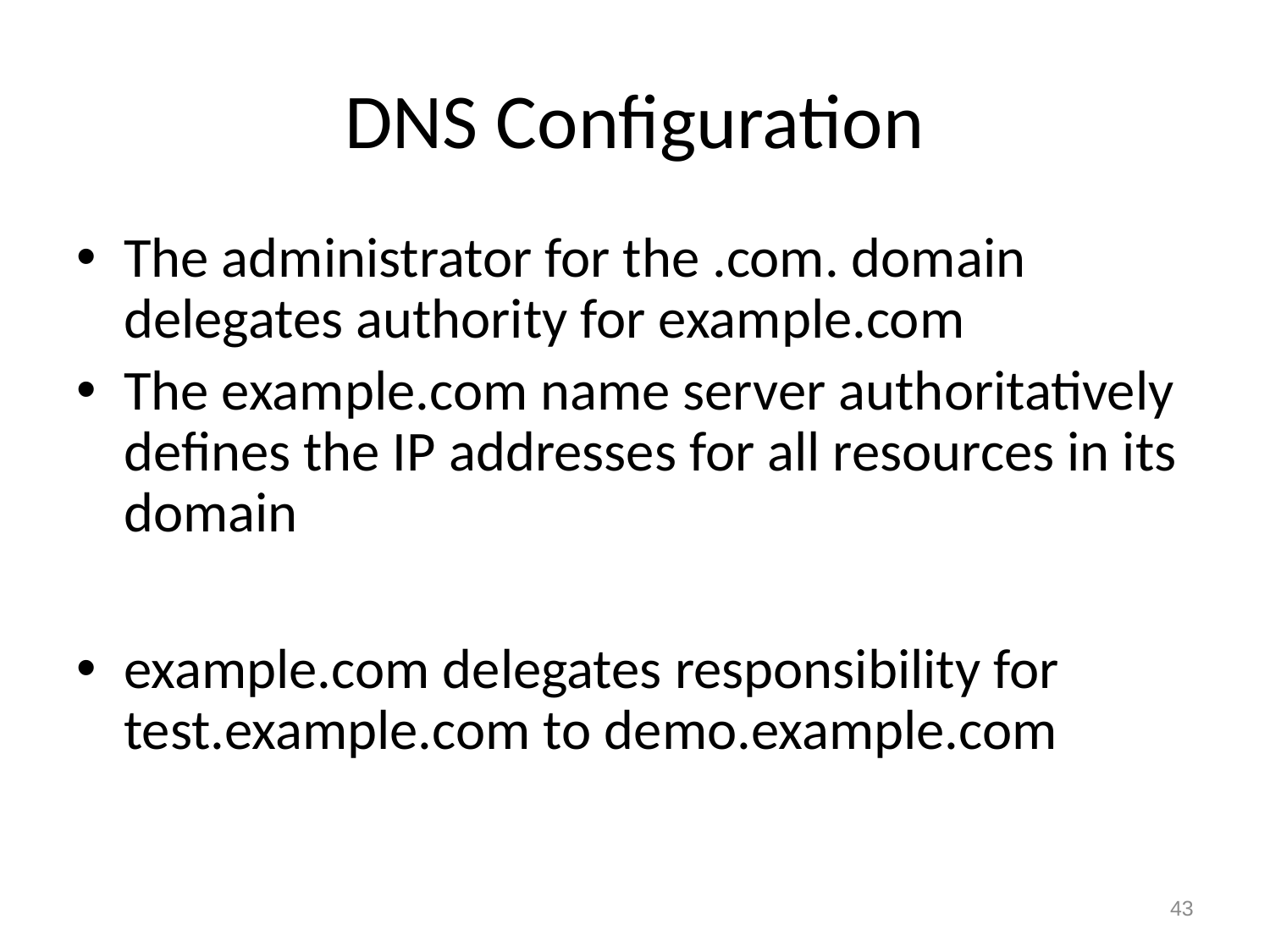

# DNS Configuration
The administrator for the .com. domain delegates authority for example.com
The example.com name server authoritatively defines the IP addresses for all resources in its domain

example.com delegates responsibility for test.example.com to demo.example.com

43